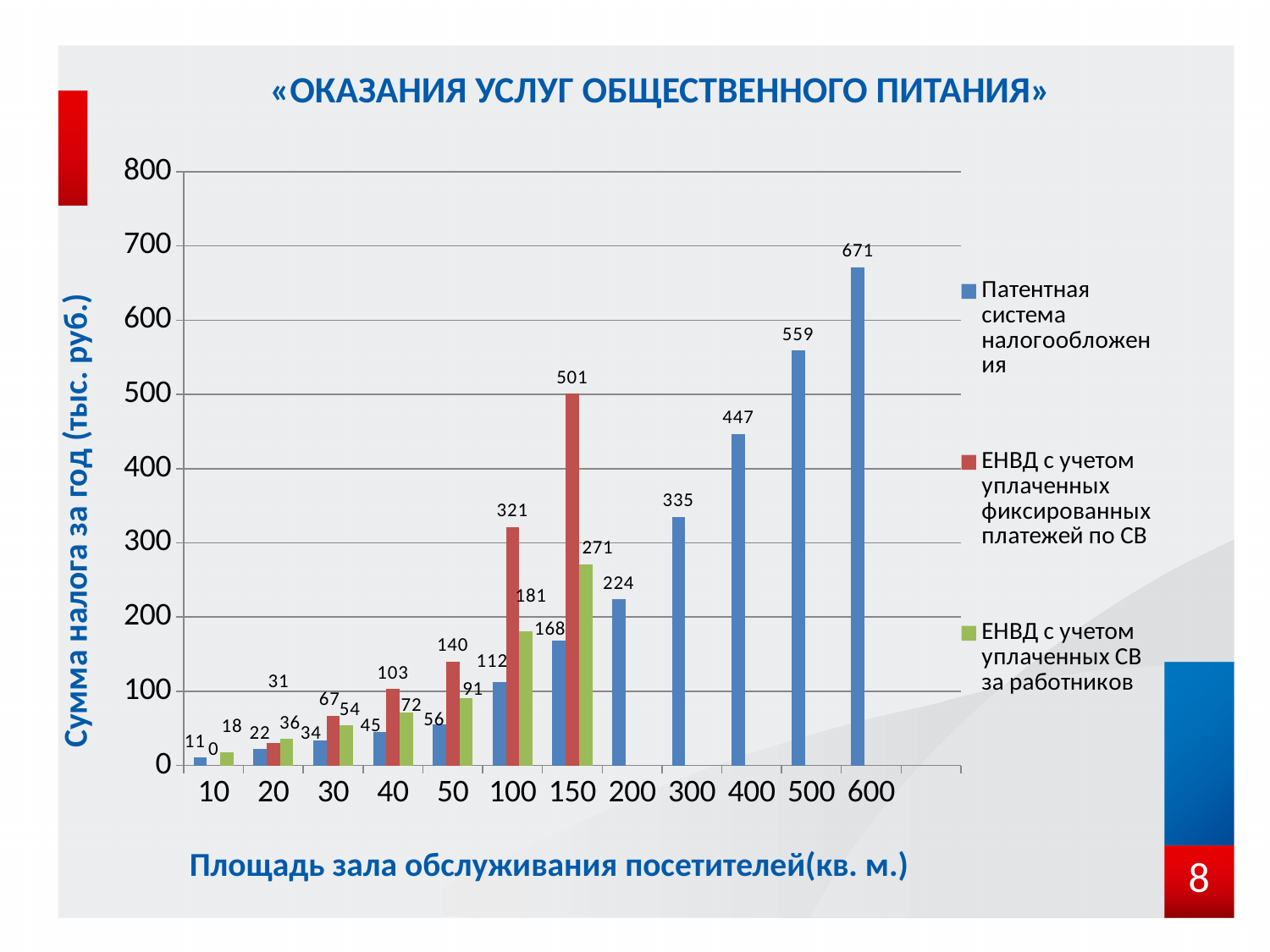

«Оказания услуг общественного питания»

### Chart

| Category | Патентная    система  налогообложения | ЕНВД с учетом уплаченных фиксированных платежей по СВ | ЕНВД с учетом уплаченных СВ за работников |
|---|---|---|---|
| 10 | 10.7 | 0.0 | 18.0 |
| 20 | 22.0 | 31.0 | 36.0 |
| 30 | 34.0 | 67.4 | 54.0 |
| 40 | 45.0 | 103.0 | 72.0 |
| 50 | 56.0 | 140.0 | 91.0 |
| 100 | 112.0 | 321.0 | 181.0 |
| 150 | 168.0 | 501.0 | 271.0 |
| 200 | 224.0 | None | None |
| 300 | 335.0 | None | None |
| 400 | 447.0 | None | None |
| 500 | 559.0 | None | None |
| 600 | 671.0 | None | None |
|  | None | None | None |
Сумма налога за год (тыс. руб.)
Площадь зала обслуживания посетителей(кв. м.)
8